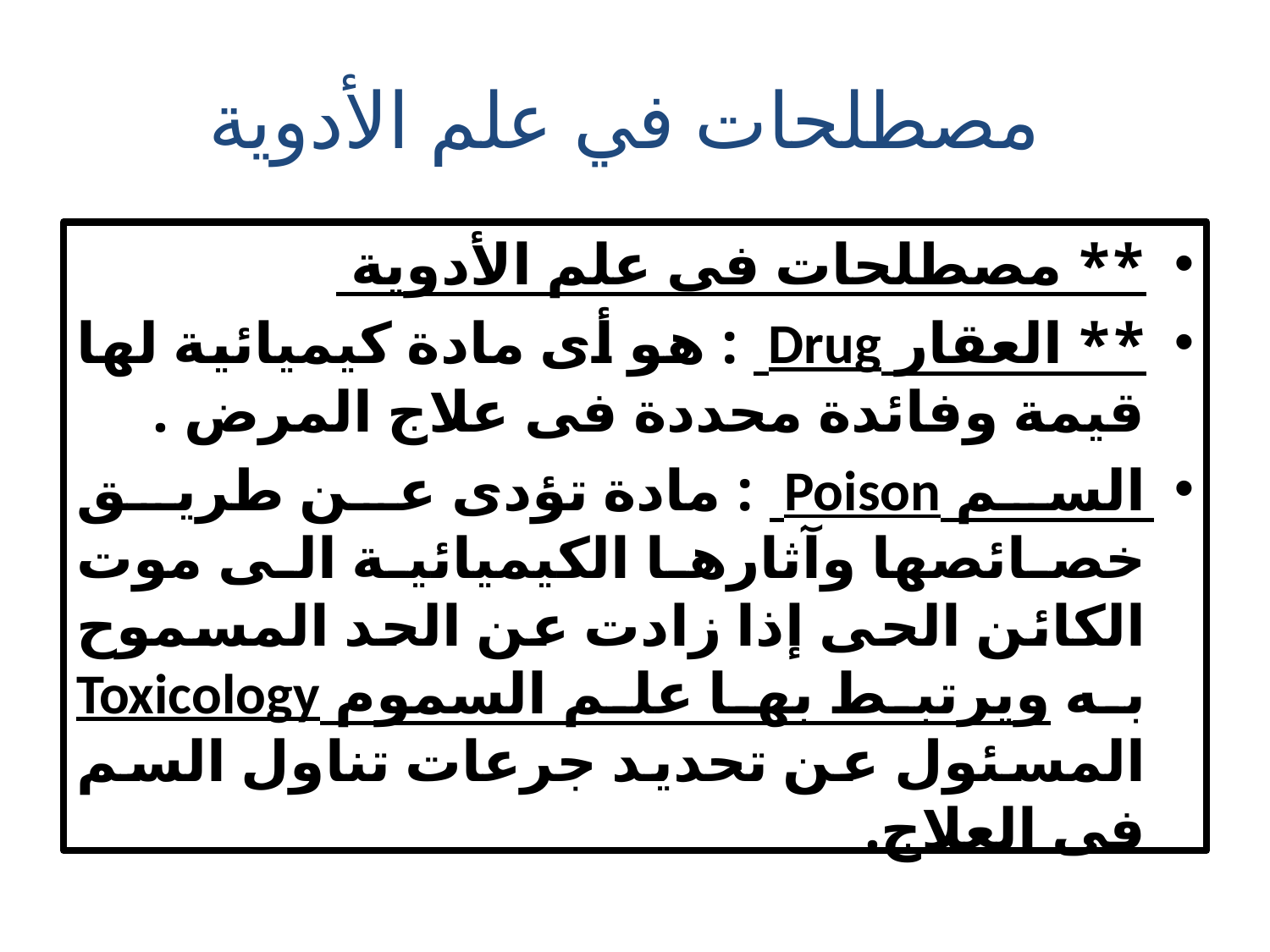

# مصطلحات في علم الأدوية
** مصطلحات فى علم الأدوية
** العقار Drug  : هو أى مادة كيميائية لها قيمة وفائدة محددة فى علاج المرض .
السم Poison  : مادة تؤدى عن طريق خصائصها وآثارها الكيميائية الى موت الكائن الحى إذا زادت عن الحد المسموح به ويرتبط بها علم السموم Toxicology المسئول عن تحديد جرعات تناول السم فى العلاج.